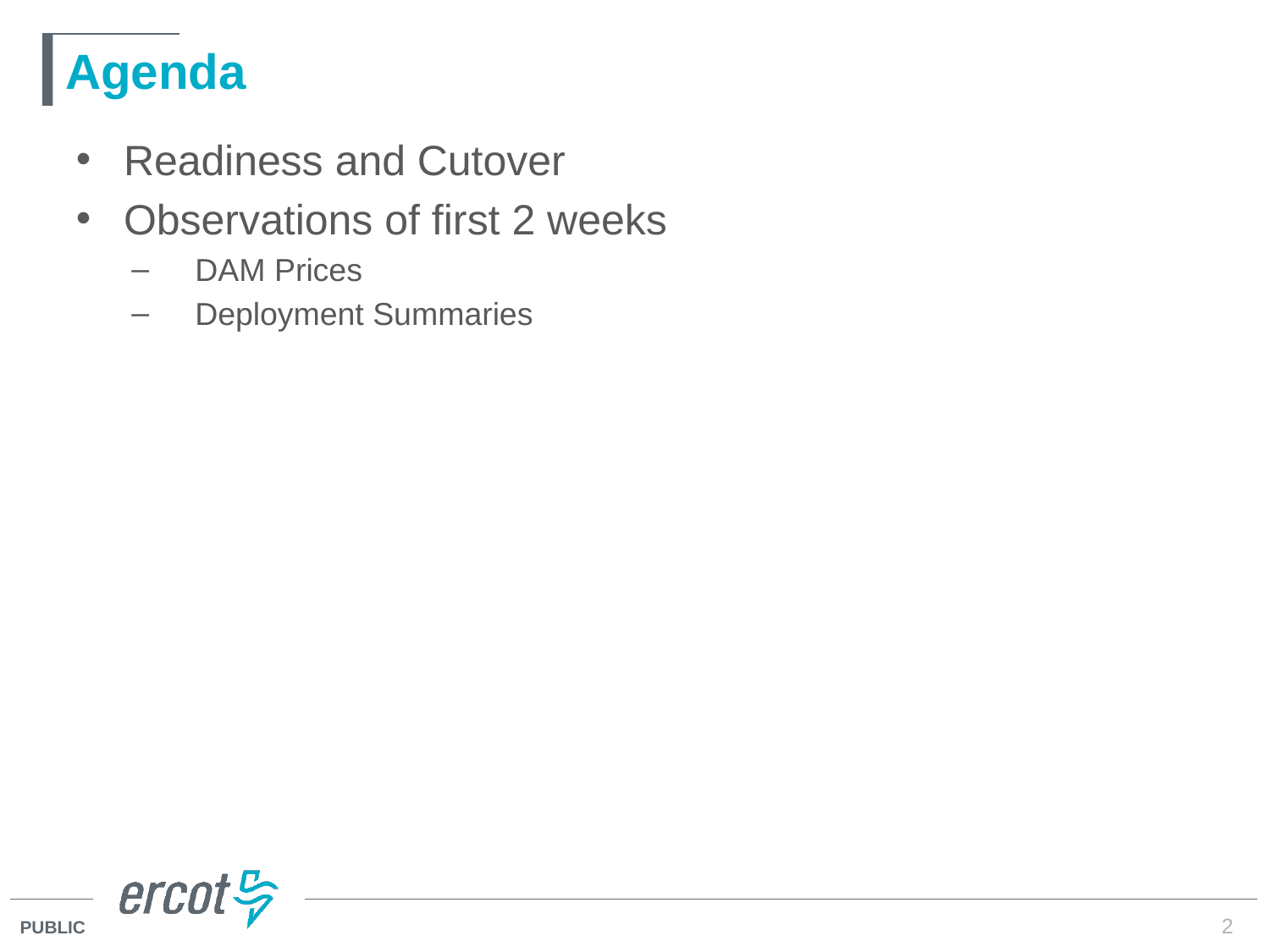

# Agenda
Readiness and Cutover
Observations of first 2 weeks
DAM Prices
Deployment Summaries

2